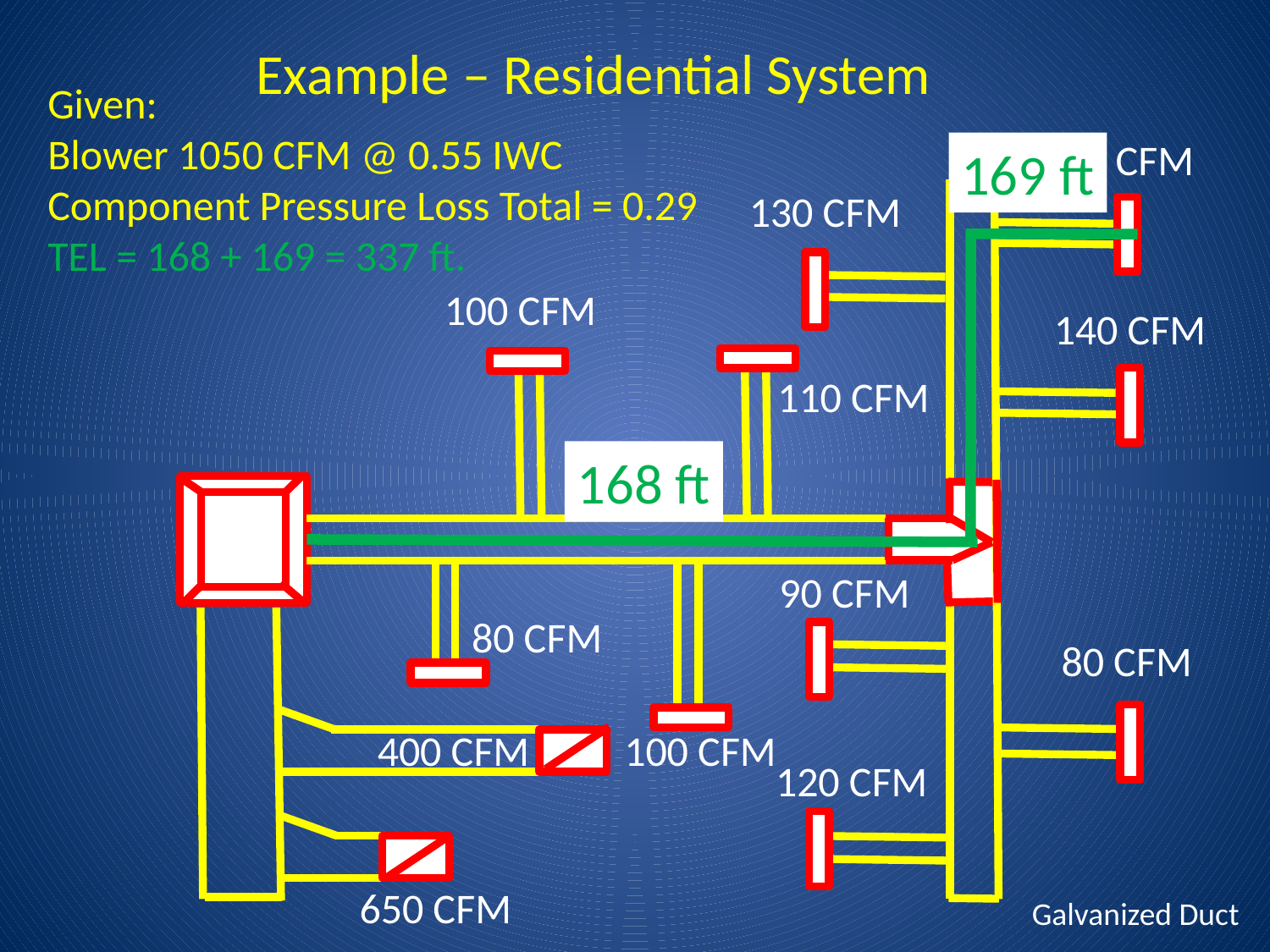

Example – Residential System
Given:
Blower 1050 CFM @ 0.55 IWC
Component Pressure Loss Total = 0.29
TEL = 168 + 169 = 337 ft.
100 CFM
169 ft
130 CFM

100 CFM

140 CFM

110 CFM

168 ft

90 CFM
80 CFM
80 CFM

100 CFM
400 CFM

120 CFM

650 CFM
Galvanized Duct